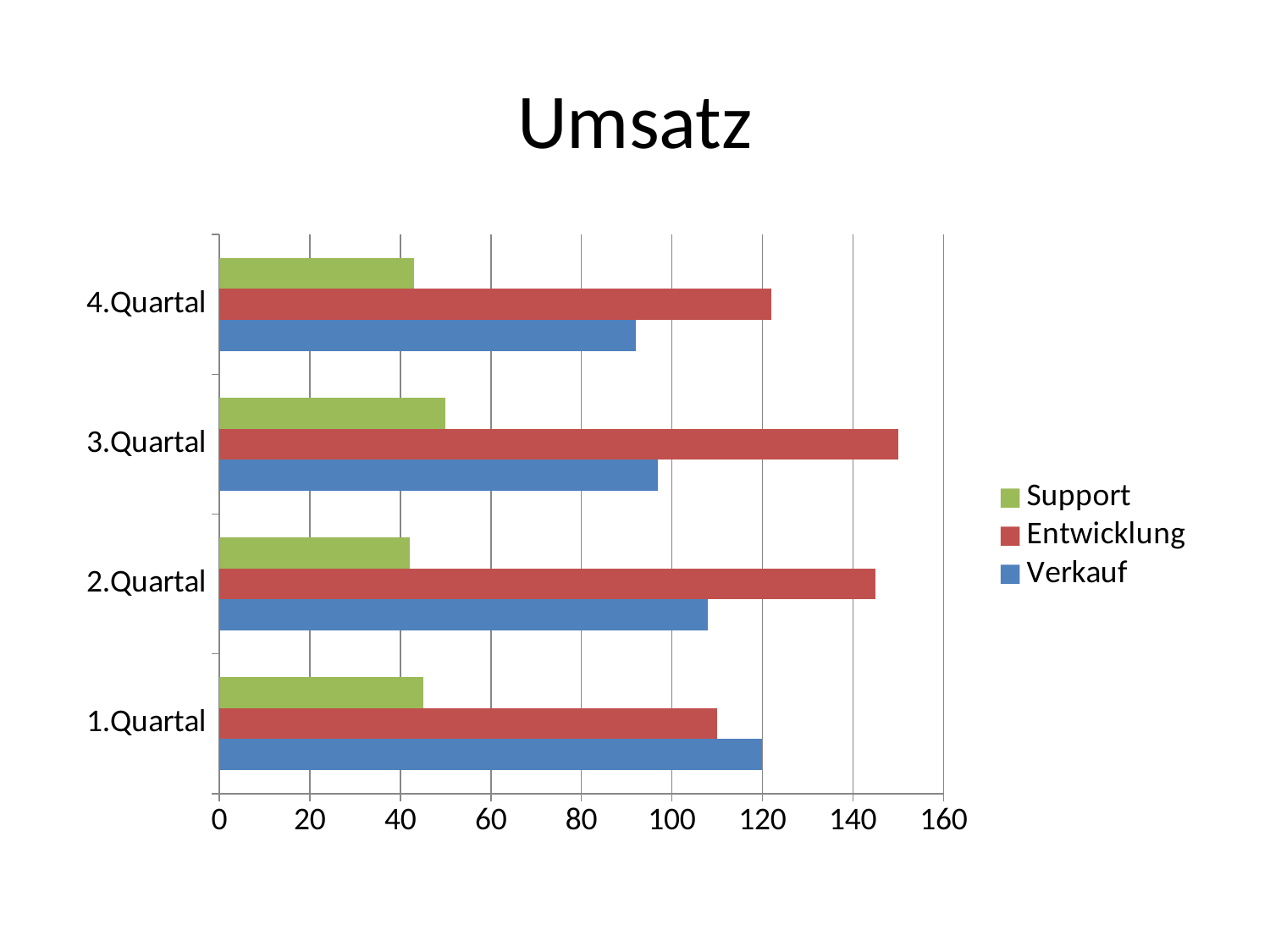

# Umsatz

### Chart

| Category | Verkauf | Entwicklung | Support |
|---|---|---|---|
| 1.Quartal | 120.0 | 110.0 | 45.0 |
| 2.Quartal | 108.0 | 145.0 | 42.0 |
| 3.Quartal | 97.0 | 150.0 | 50.0 |
| 4.Quartal | 92.0 | 122.0 | 43.0 |